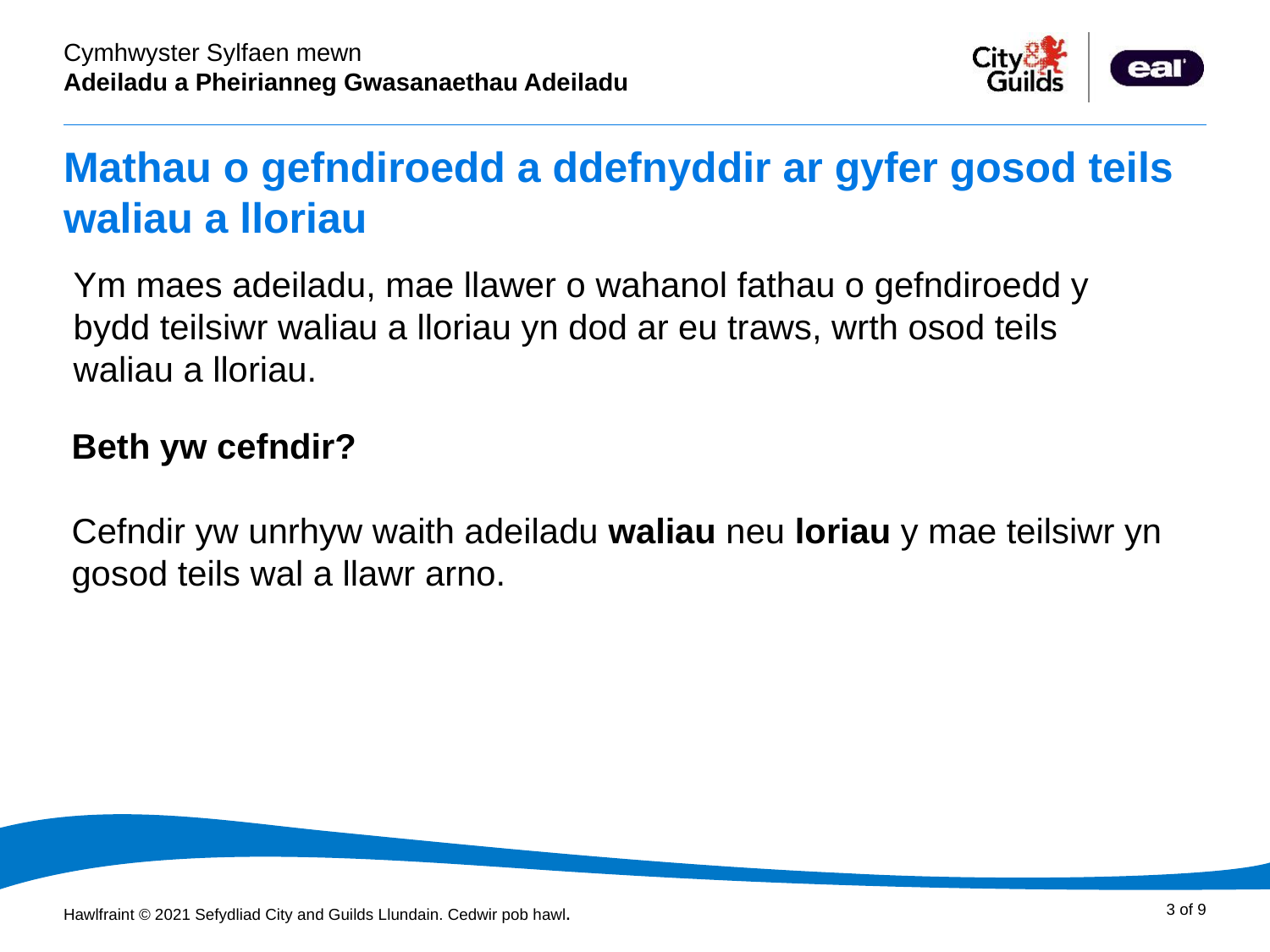

# Mathau o gefndiroedd a ddefnyddir ar gyfer gosod teils waliau a lloriau
Ym maes adeiladu, mae llawer o wahanol fathau o gefndiroedd y bydd teilsiwr waliau a lloriau yn dod ar eu traws, wrth osod teils waliau a lloriau.
Beth yw cefndir?

Cefndir yw unrhyw waith adeiladu waliau neu loriau y mae teilsiwr yn gosod teils wal a llawr arno.